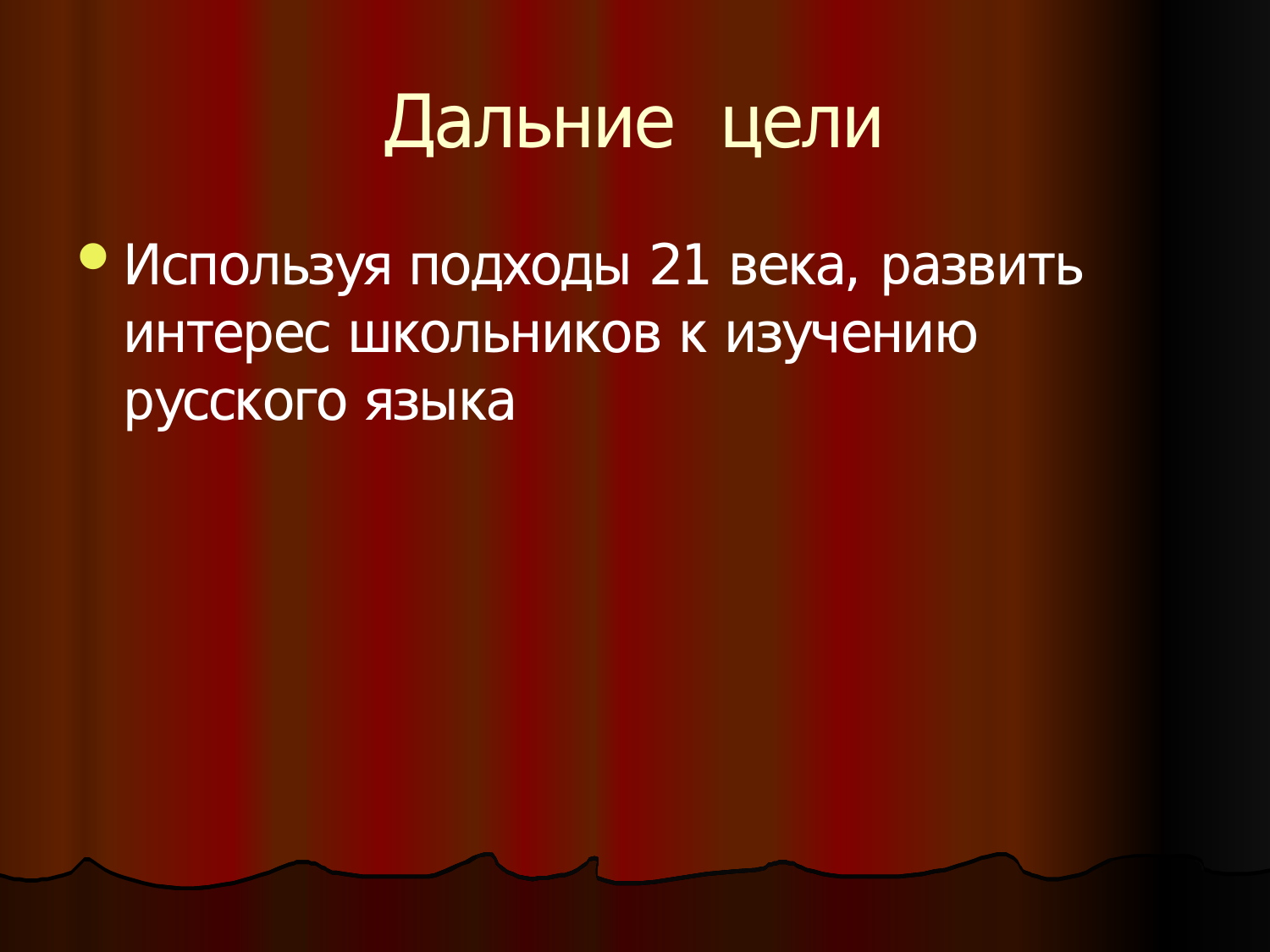

Дальние  цели
Используя подходы 21 века, развить интерес школьников к изучению русского языка